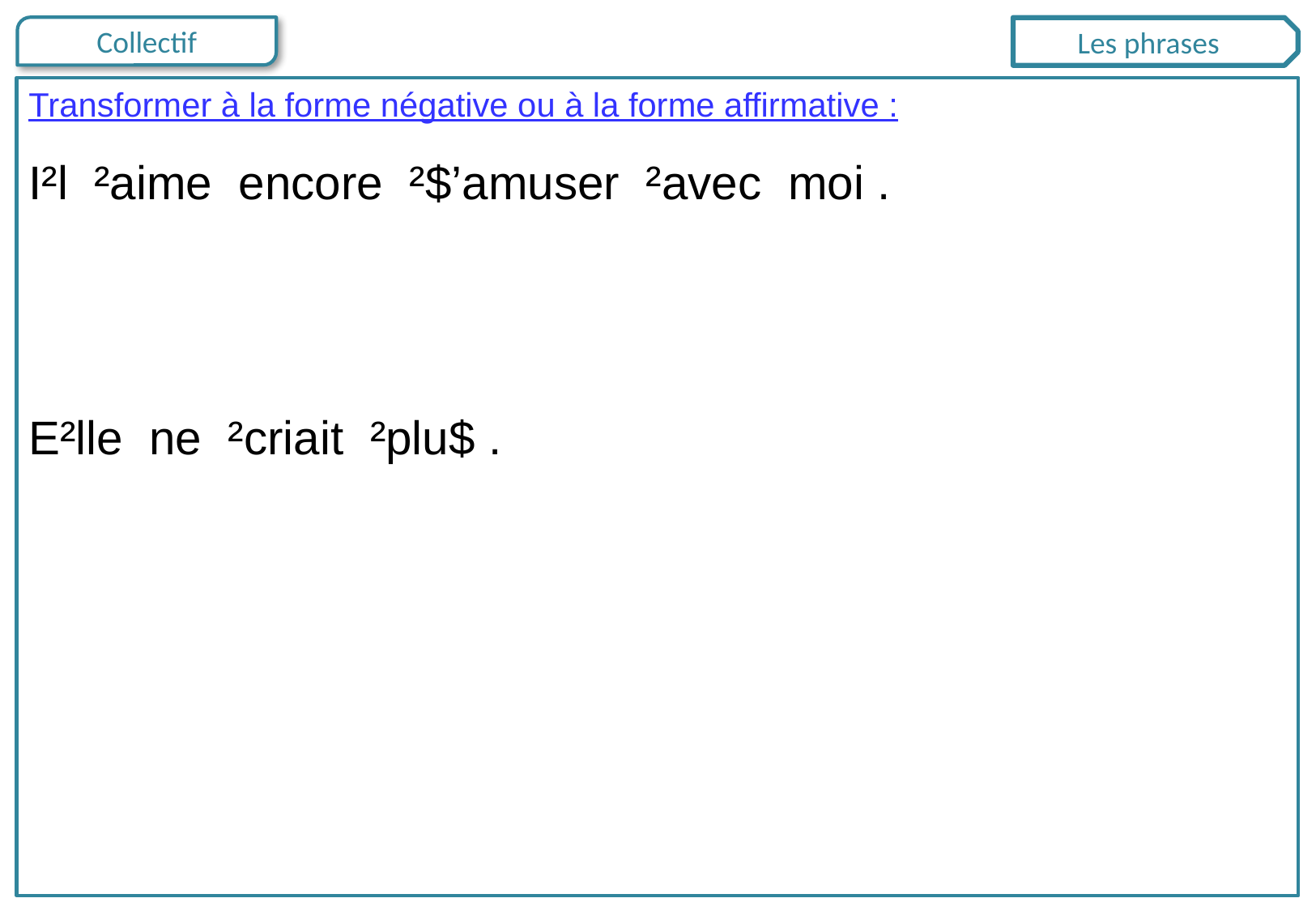

Les phrases
Transformer à la forme négative ou à la forme affirmative :
I²l  ²aime  encore  ²$’amuser  ²avec  moi .

E²lle  ne  ²criait  ²plu$ .